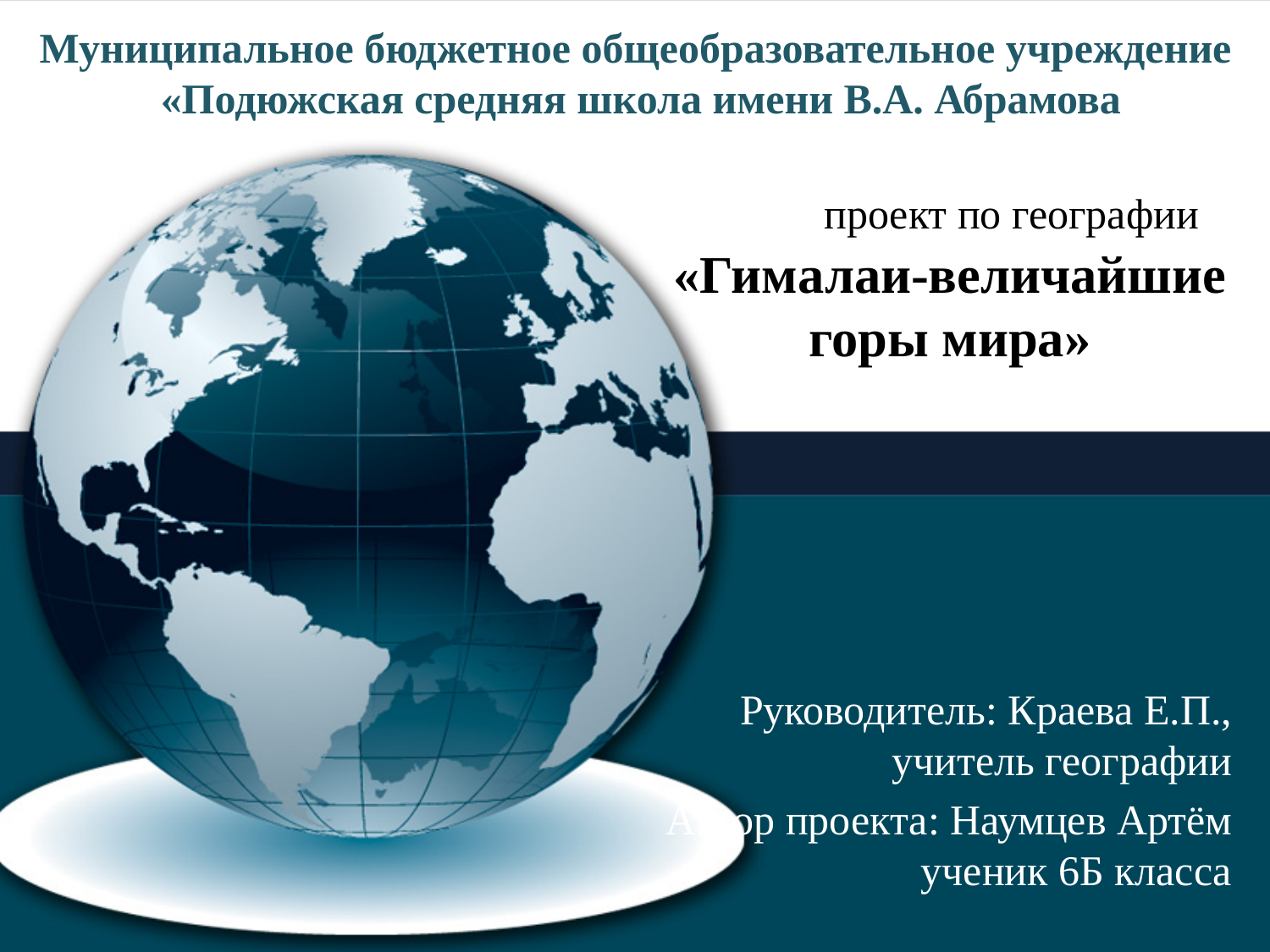

# Муниципальное бюджетное общеобразовательное учреждение «Подюжская средняя школа имени В.А. Абрамова
                проект по географии: «Гималаи-величайшие горы мира»
Руководитель: Краева Е.П., учитель географии
Автор проекта: Наумцев Артём ученик 6Б класса